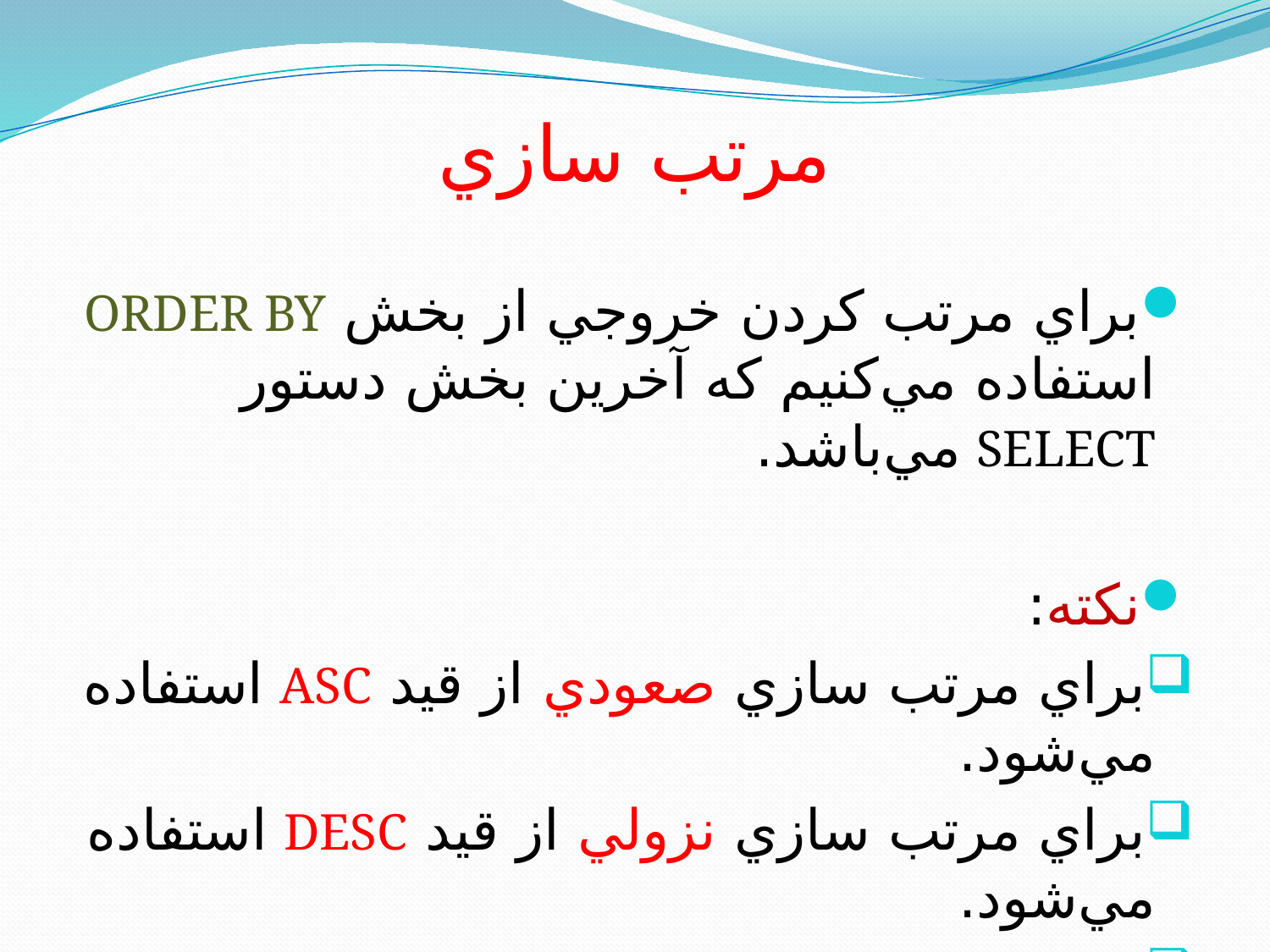

# مرتب سازي
براي مرتب کردن خروجي از بخش ORDER BY استفاده مي‌کنيم که آخرين بخش دستور SELECT مي‌باشد.

نکته:
براي مرتب سازي صعودي از قيد ASC استفاده مي‌شود.
براي مرتب سازي نزولي از قيد DESC استفاده مي‌شود.
پيش فرض ORDER BY مرتب سازي صعودي است.